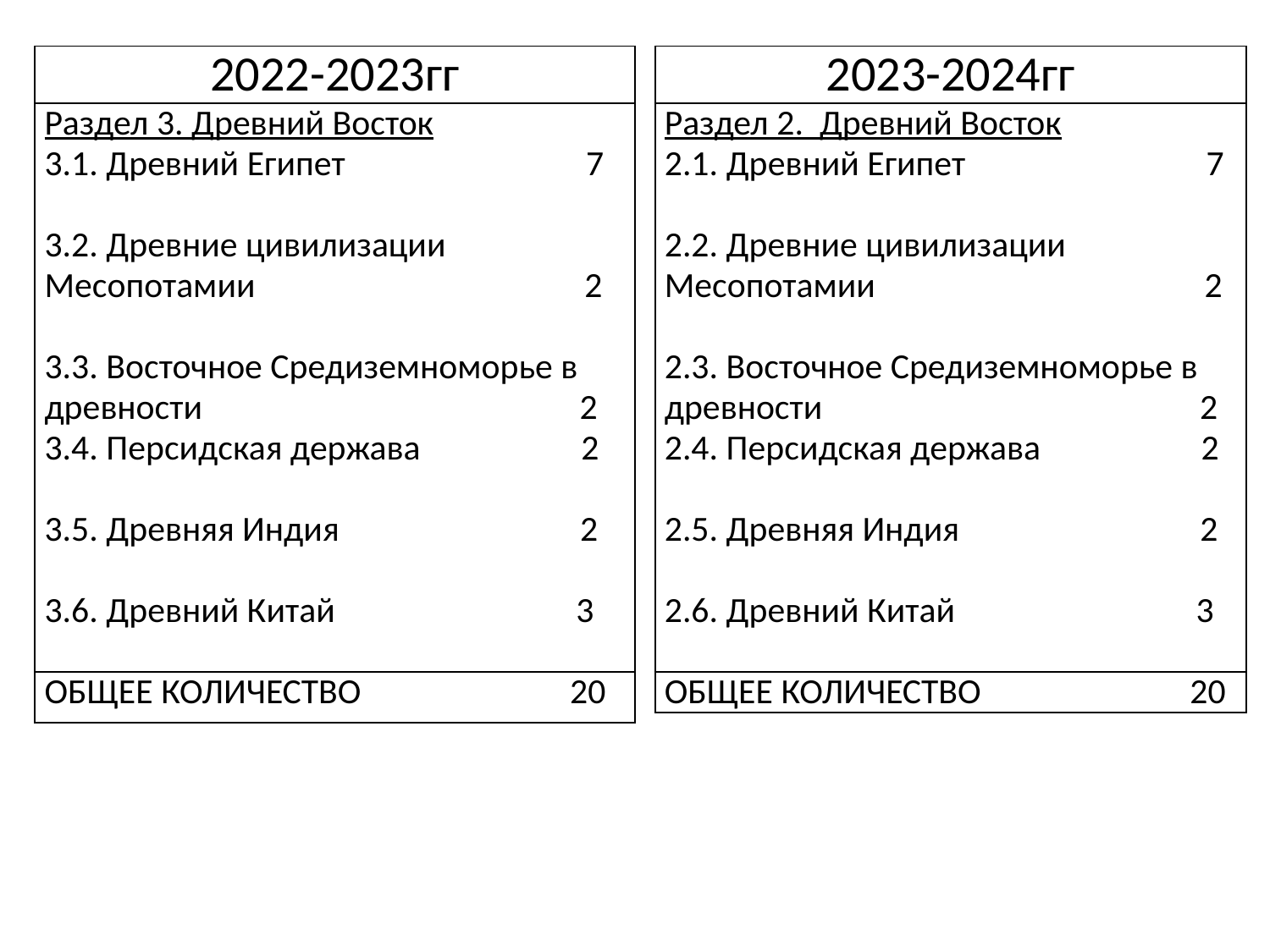

| 2022-2023гг |
| --- |
| Раздел 3. Древний Восток 3.1. Древний Египет 7 3.2. Древние цивилизации Месопотамии 2 3.3. Восточное Средиземноморье в древности 2 3.4. Персидская держава 2 3.5. Древняя Индия 2 3.6. Древний Китай 3 |
| ОБЩЕЕ КОЛИЧЕСТВО 20 |
| 2023-2024гг |
| --- |
| Раздел 2. Древний Восток 2.1. Древний Египет 7 2.2. Древние цивилизации Месопотамии 2 2.3. Восточное Средиземноморье в древности 2 2.4. Персидская держава 2 2.5. Древняя Индия 2 2.6. Древний Китай 3 |
| ОБЩЕЕ КОЛИЧЕСТВО 20 |